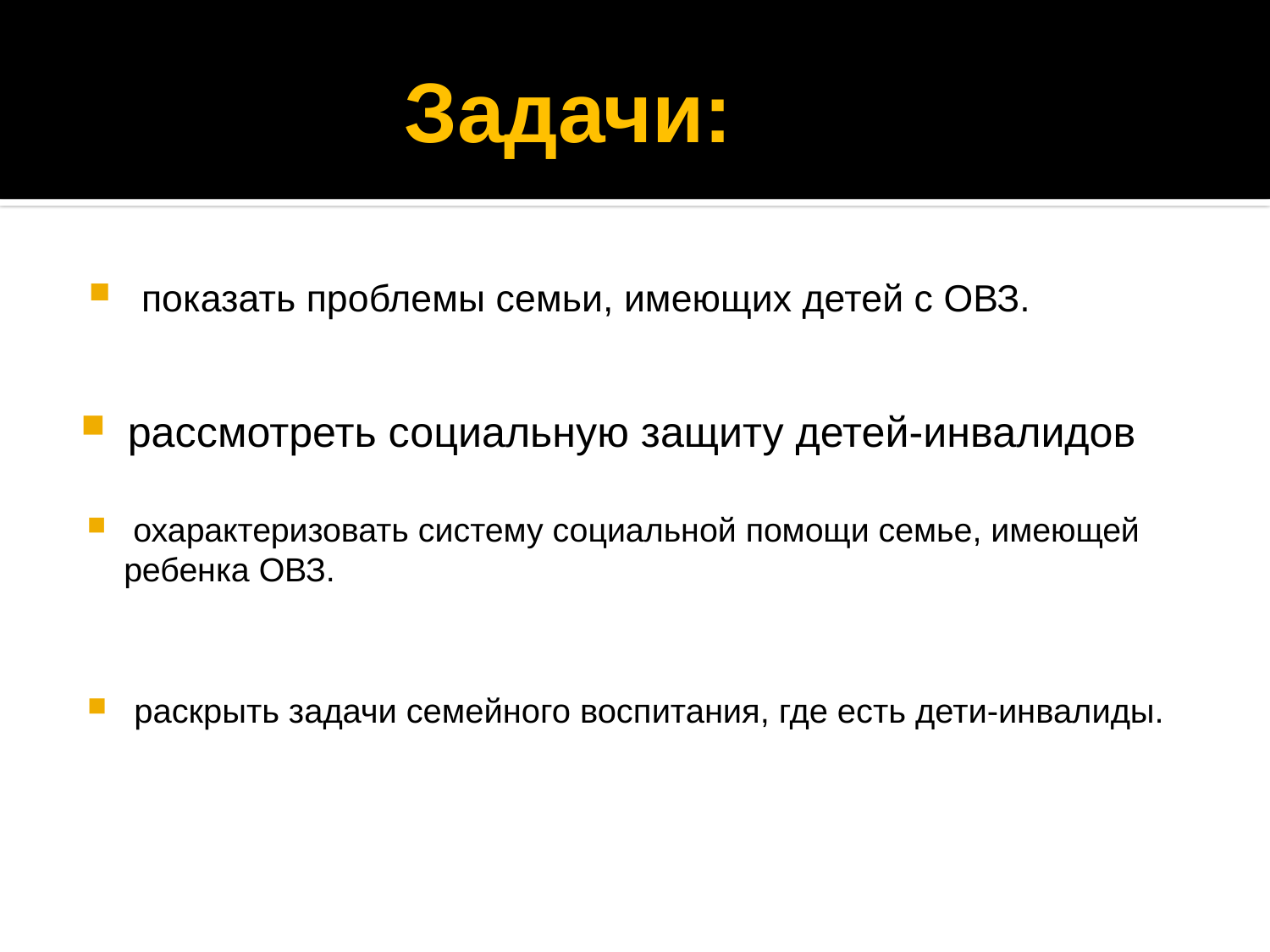

# Задачи:Задачи:

 показать проблемы семьи, имеющих детей с ОВЗ.

рассмотреть социальную защиту детей-инвалидов

 охарактеризовать систему социальной помощи семье, имеющей ребенка ОВЗ.

 раскрыть задачи семейного воспитания, где есть дети-инвалиды.